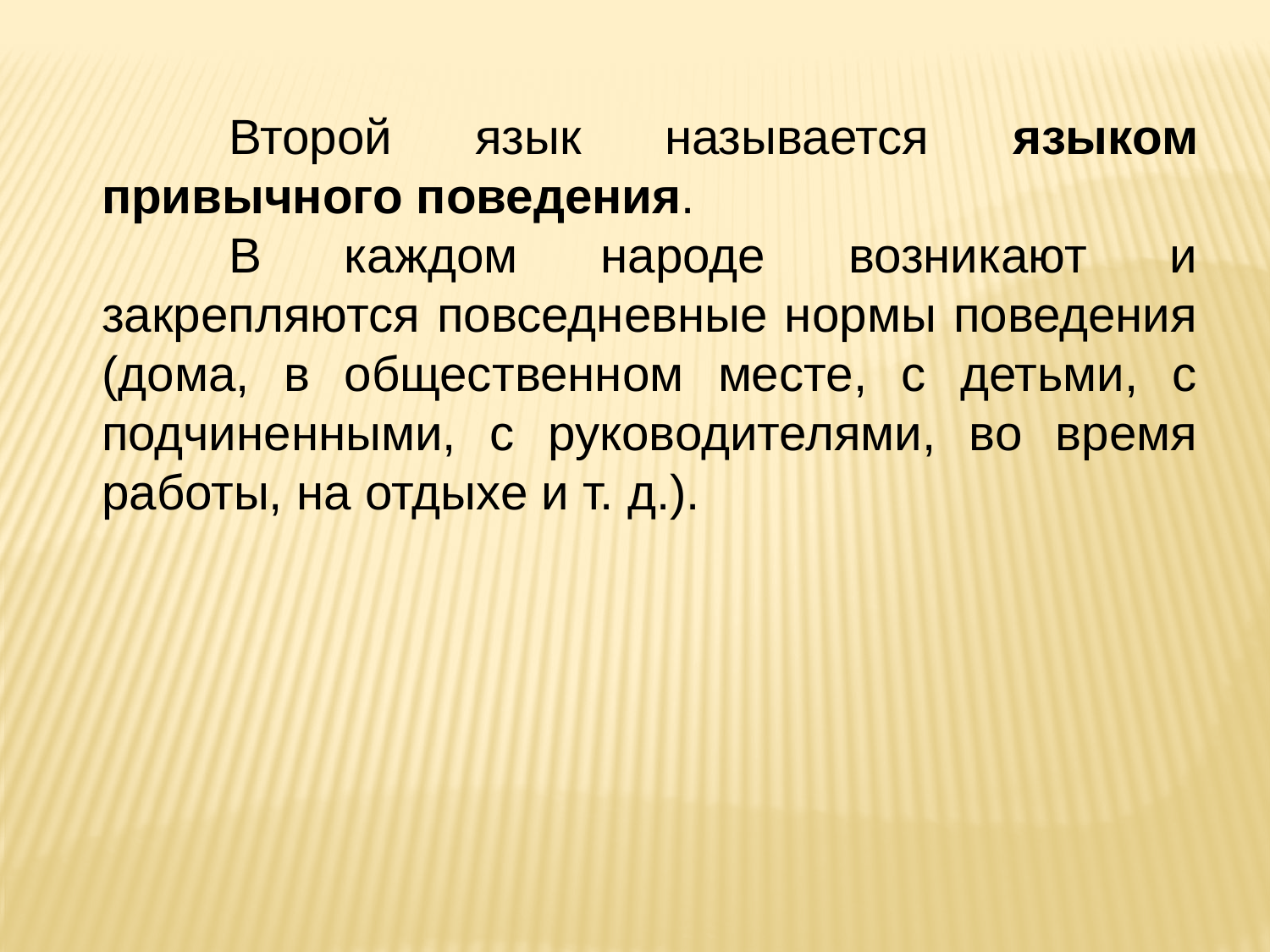

Второй язык называется языком привычного поведения.
	В каждом народе возникают и закрепляются повседневные нормы поведения (дома, в общественном месте, с детьми, с подчиненными, с руководителями, во время работы, на отдыхе и т. д.).